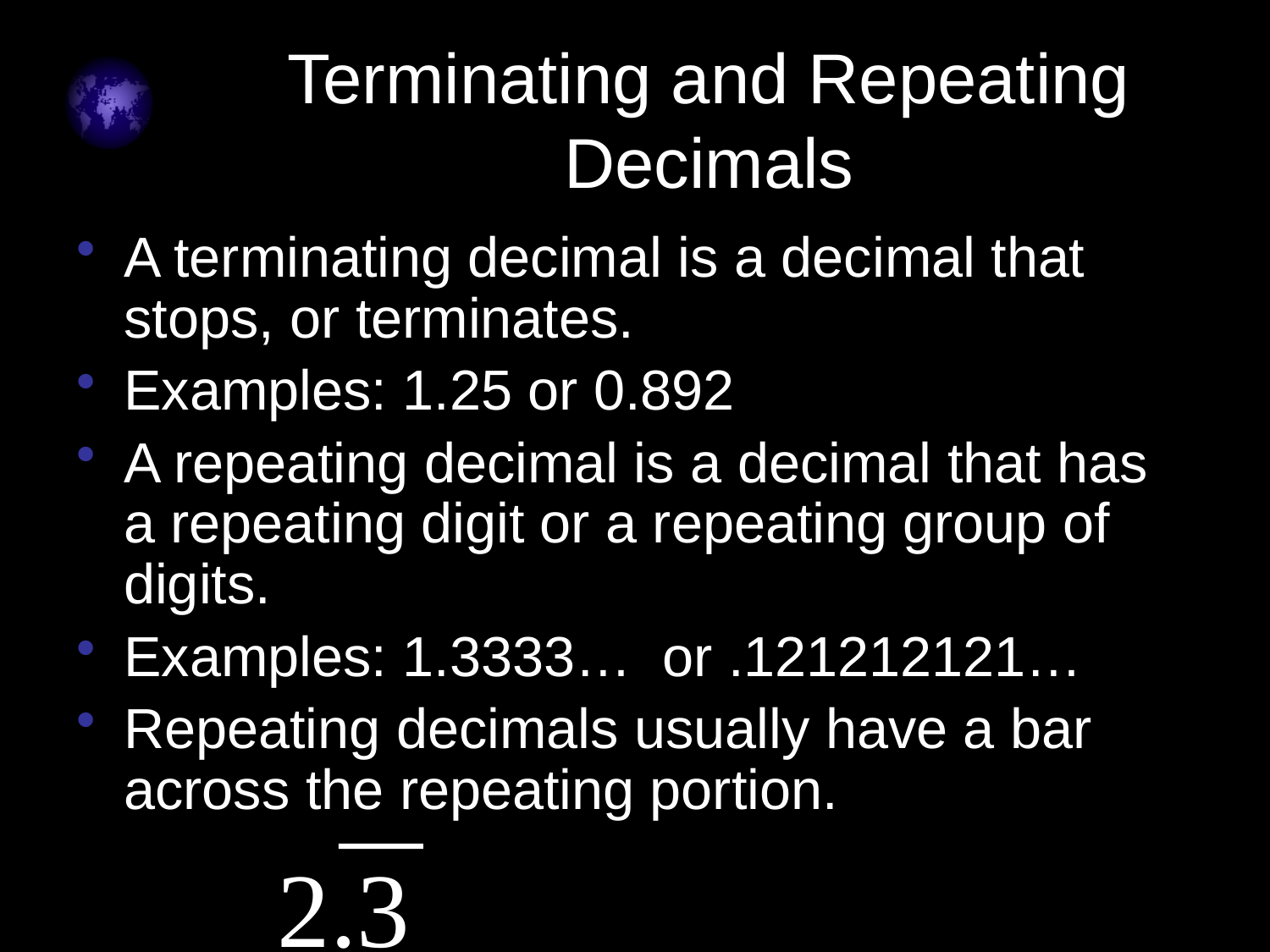

# Terminating and Repeating Decimals
A terminating decimal is a decimal that stops, or terminates.
Examples: 1.25 or 0.892
A repeating decimal is a decimal that has a repeating digit or a repeating group of digits.
Examples: 1.3333…  or .121212121…
Repeating decimals usually have a bar across the repeating portion.
2.3